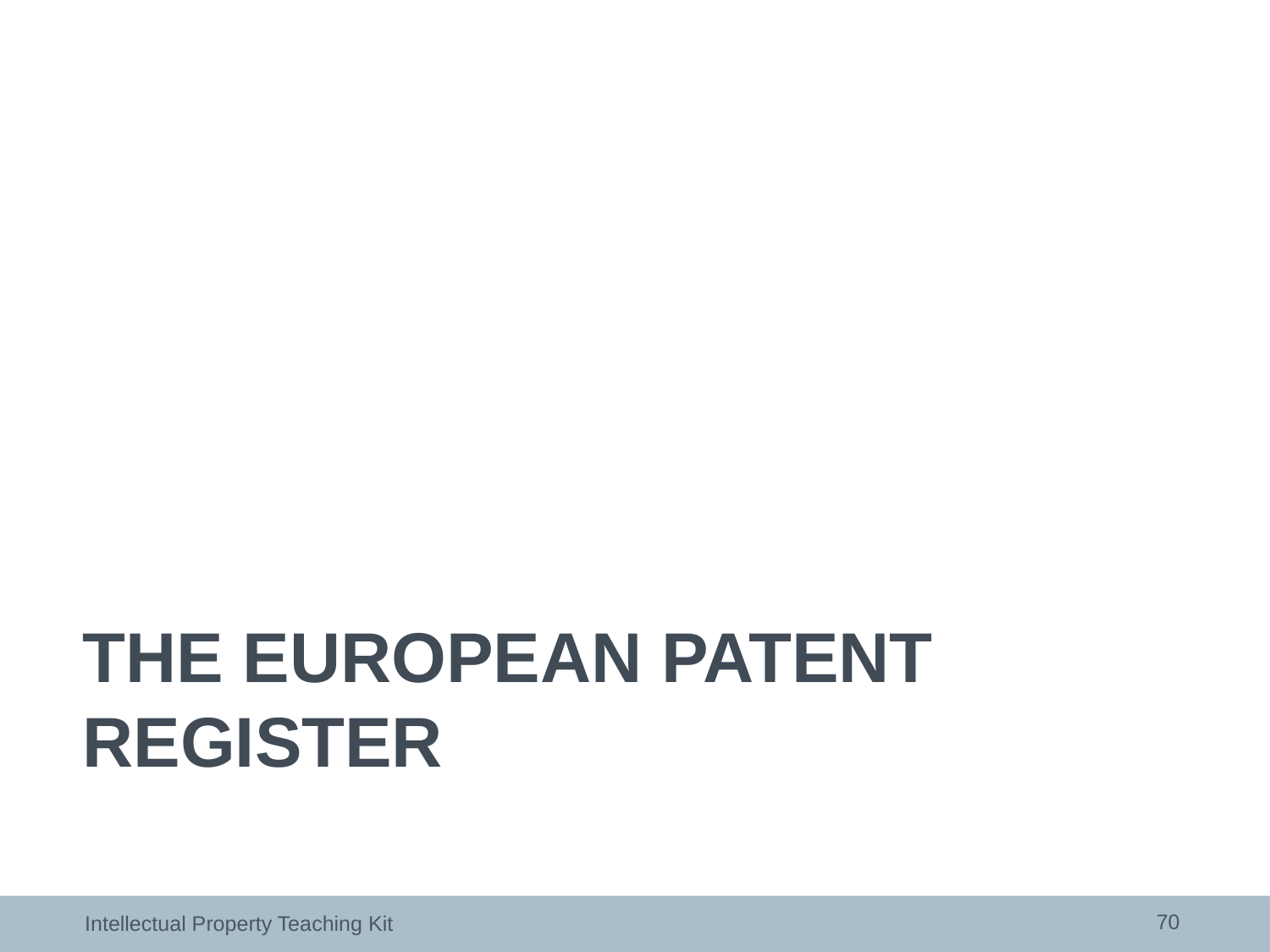

# THE European Patent Register
70
Intellectual Property Teaching Kit